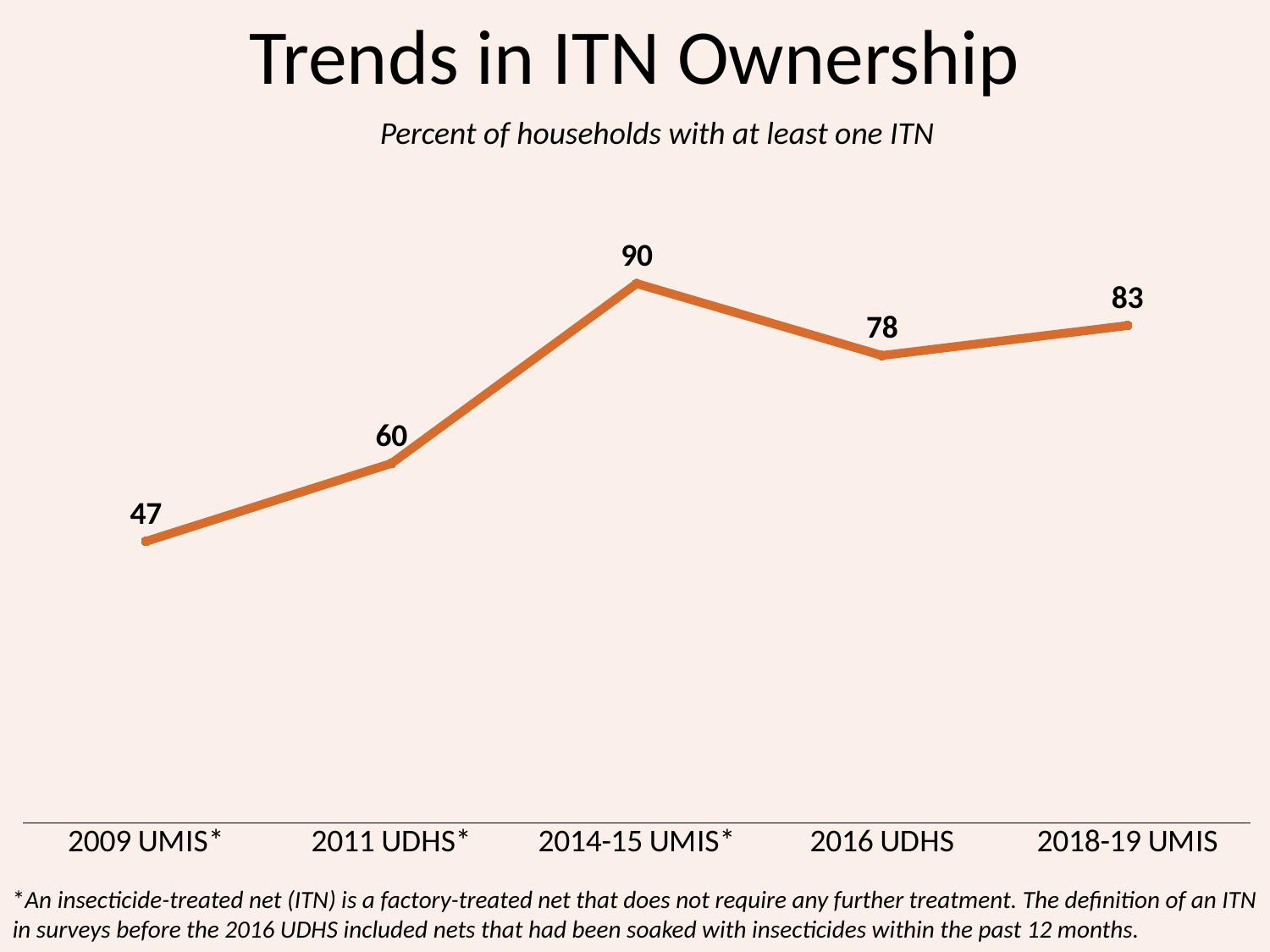

# Trends in ITN Ownership
Percent of households with at least one ITN

### Chart

| Category | Series 1 |
|---|---|
| 2009 UMIS* | 47.0 |
| 2011 UDHS* | 60.0 |
| 2014-15 UMIS* | 90.0 |
| 2016 UDHS | 78.0 |
| 2018-19 UMIS | 83.0 |
*An insecticide-treated net (ITN) is a factory-treated net that does not require any further treatment. The definition of an ITN in surveys before the 2016 UDHS included nets that had been soaked with insecticides within the past 12 months.